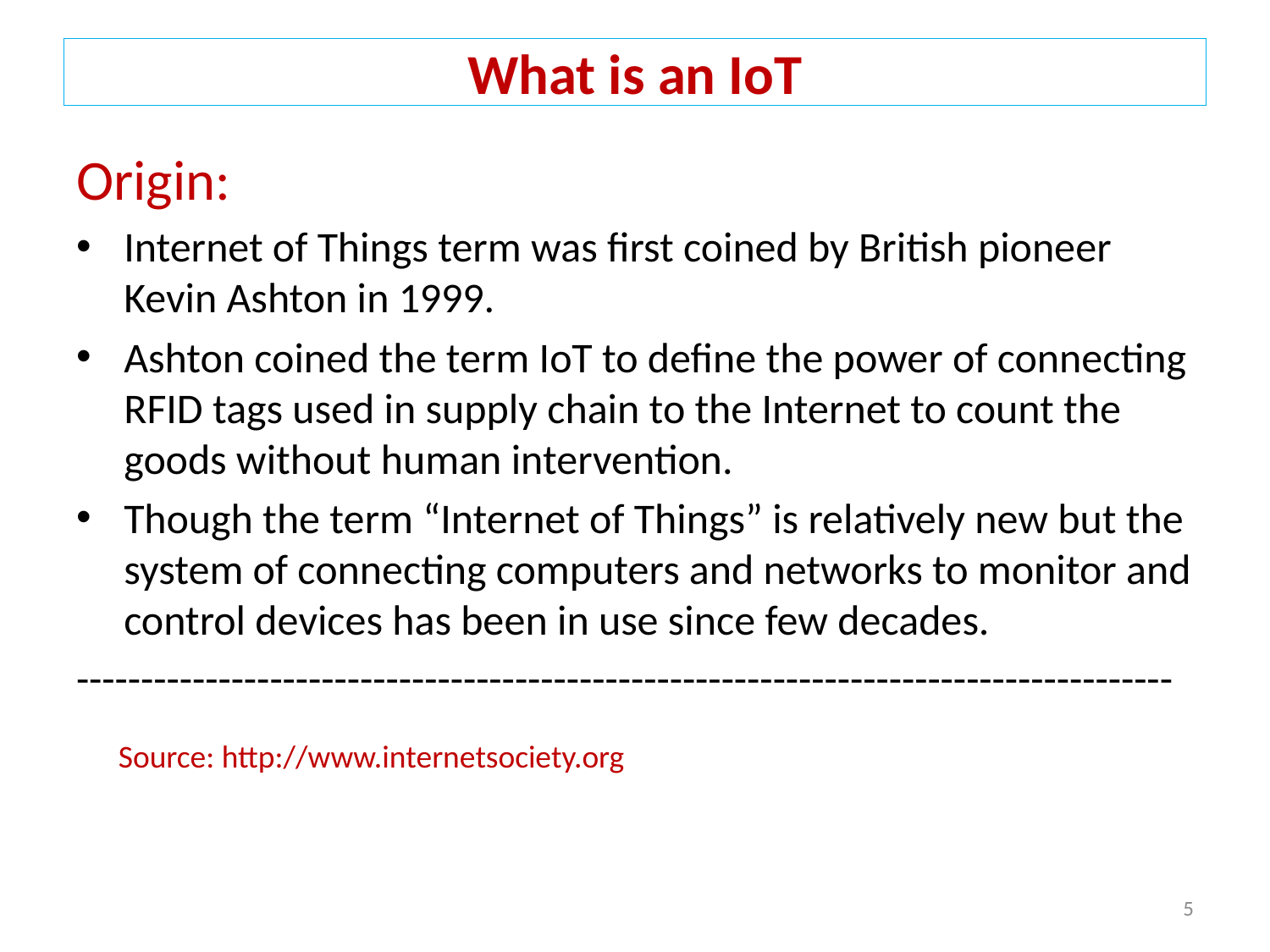

# What is an IoT
Origin:
Internet of Things term was first coined by British pioneer Kevin Ashton in 1999.
Ashton coined the term IoT to define the power of connecting RFID tags used in supply chain to the Internet to count the goods without human intervention.
Though the term “Internet of Things” is relatively new but the system of connecting computers and networks to monitor and control devices has been in use since few decades.
-------------------------------------------------------------------------------------

Source: http://www.internetsociety.org
5